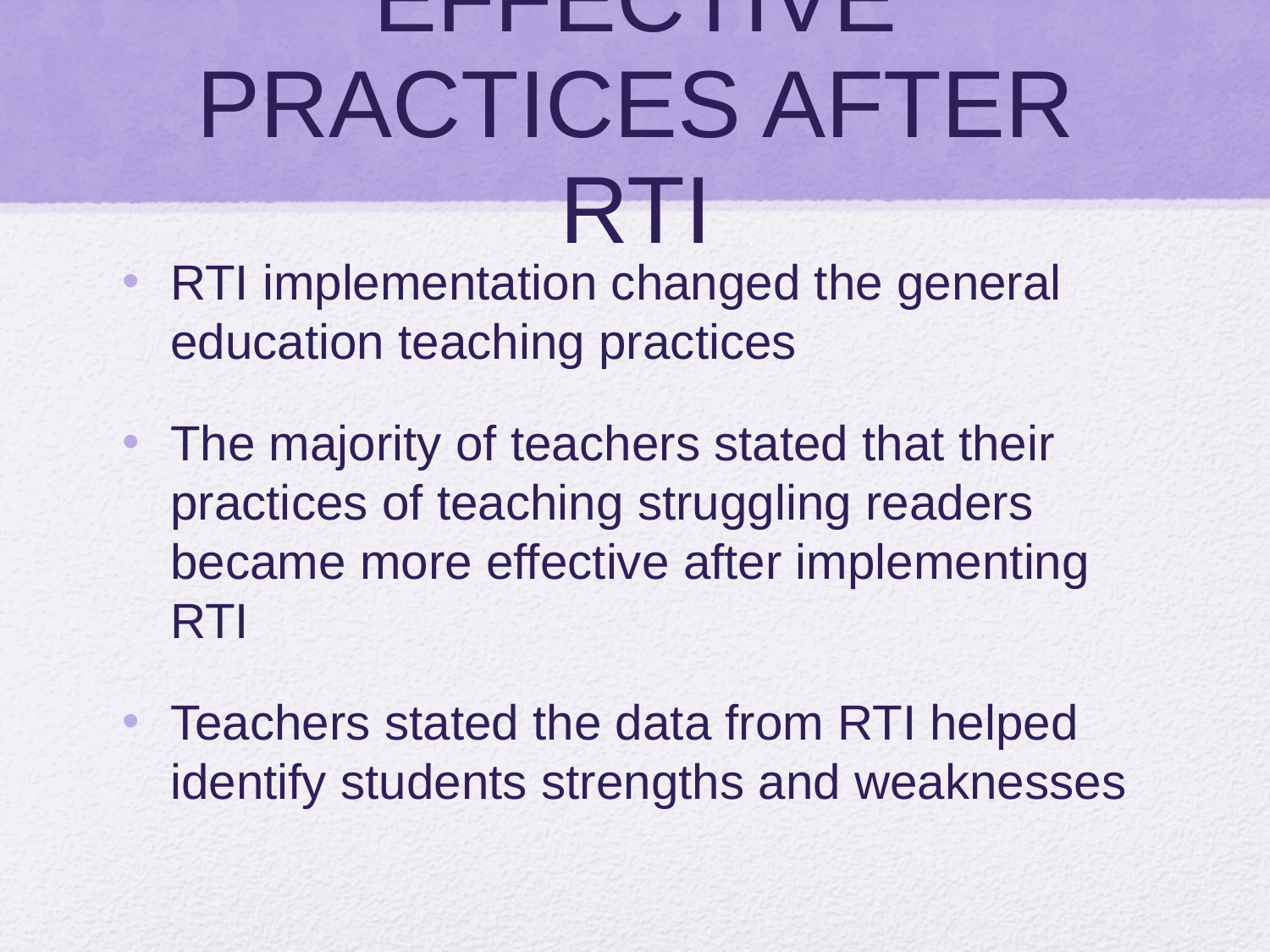

# EFFECTIVE PRACTICES AFTER RTI
RTI implementation changed the general education teaching practices
The majority of teachers stated that their practices of teaching struggling readers became more effective after implementing RTI
Teachers stated the data from RTI helped identify students strengths and weaknesses